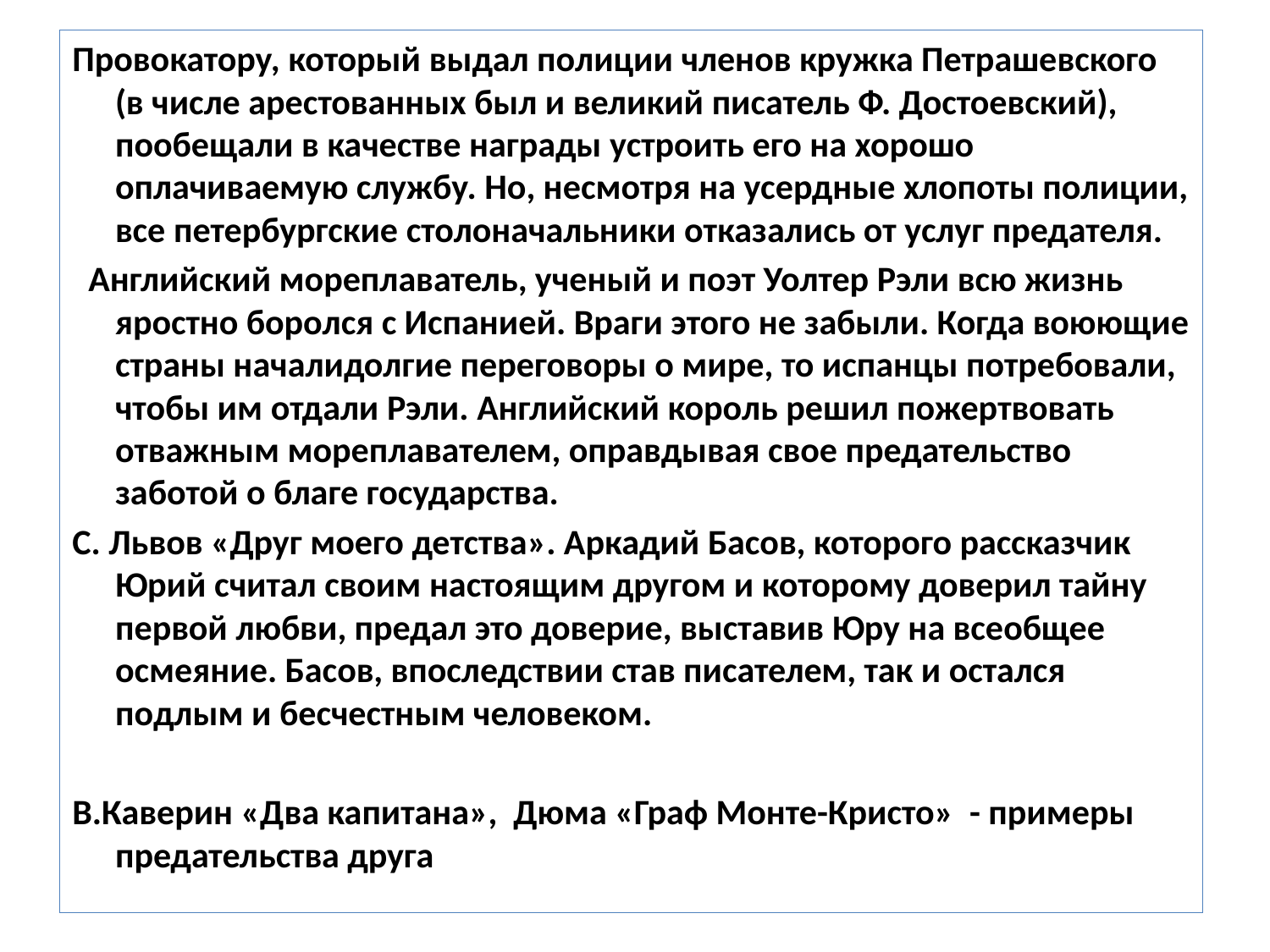

Провокатору, который выдал полиции членов кружка Петрашевского (в числе арестованных был и великий писатель Ф. Достоевский), пообещали в качестве награды устроить его на хорошо оплачиваемую службу. Но, несмотря на усердные хлопоты полиции, все петербургские столоначальники отказались от услуг предателя.
  Английский мореплаватель, ученый и поэт Уолтер Рэли всю жизнь яростно боролся с Испанией. Враги этого не забыли. Когда воюющие страны началидолгие переговоры о мире, то испанцы потребовали, чтобы им отдали Рэли. Английский король решил пожертвовать отважным мореплавателем, оправдывая свое предательство заботой о благе государства.
С. Львов «Друг моего детства». Аркадий Басов, которого рассказчик Юрий считал своим настоящим другом и которому доверил тайну первой любви, предал это доверие, выставив Юру на всеобщее осмеяние. Басов, впоследствии став писателем, так и остался подлым и бесчестным человеком.

В.Каверин «Два капитана»,  Дюма «Граф Монте-Кристо»  - примеры предательства друга